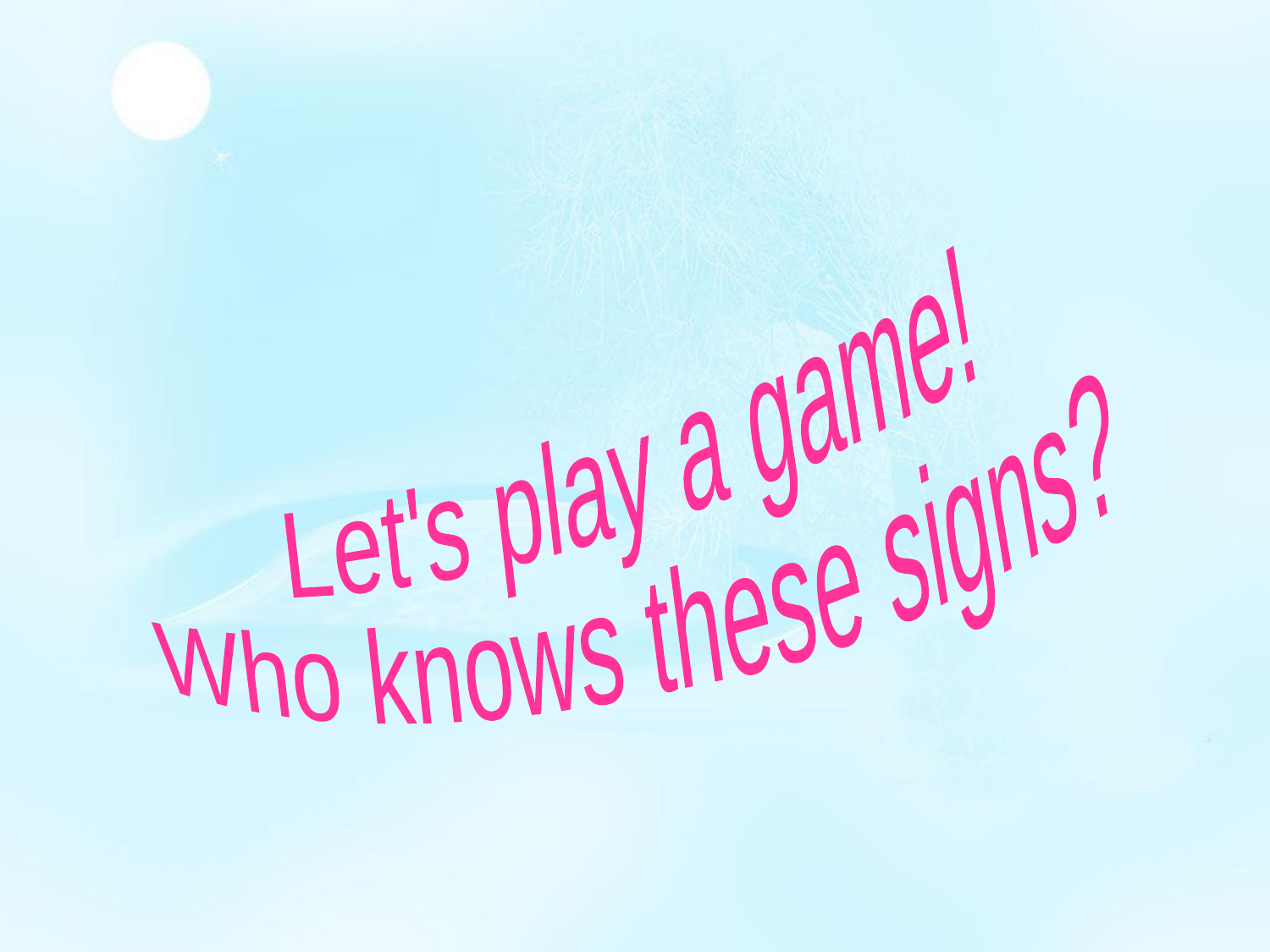

Let's play a game!
Who knows these signs?